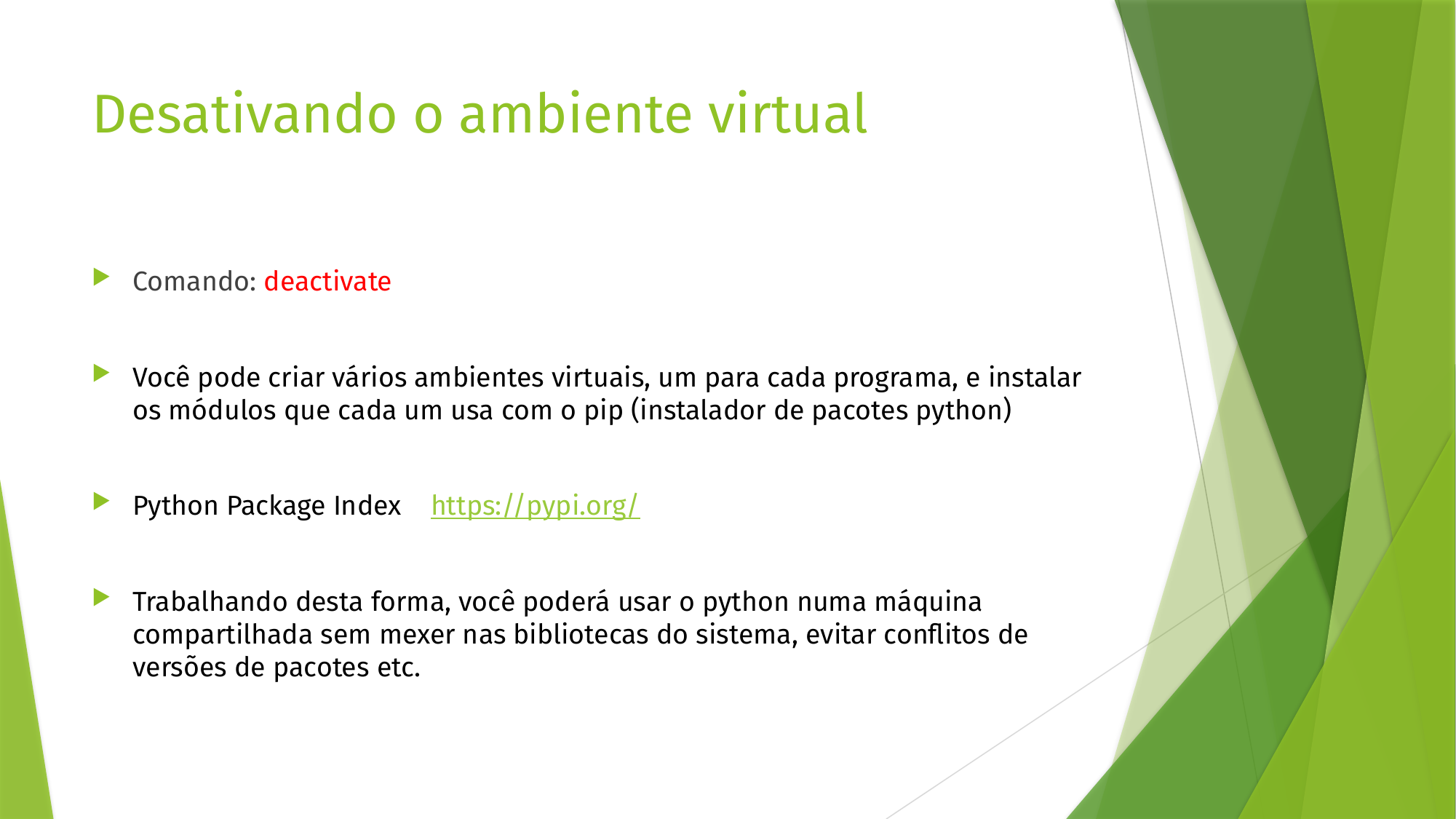

# Desativando o ambiente virtual
Comando: deactivate

Você pode criar vários ambientes virtuais, um para cada programa, e instalar os módulos que cada um usa com o pip (instalador de pacotes python)

Python Package Index    https://pypi.org/

Trabalhando desta forma, você poderá usar o python numa máquina compartilhada sem mexer nas bibliotecas do sistema, evitar conflitos de versões de pacotes etc.